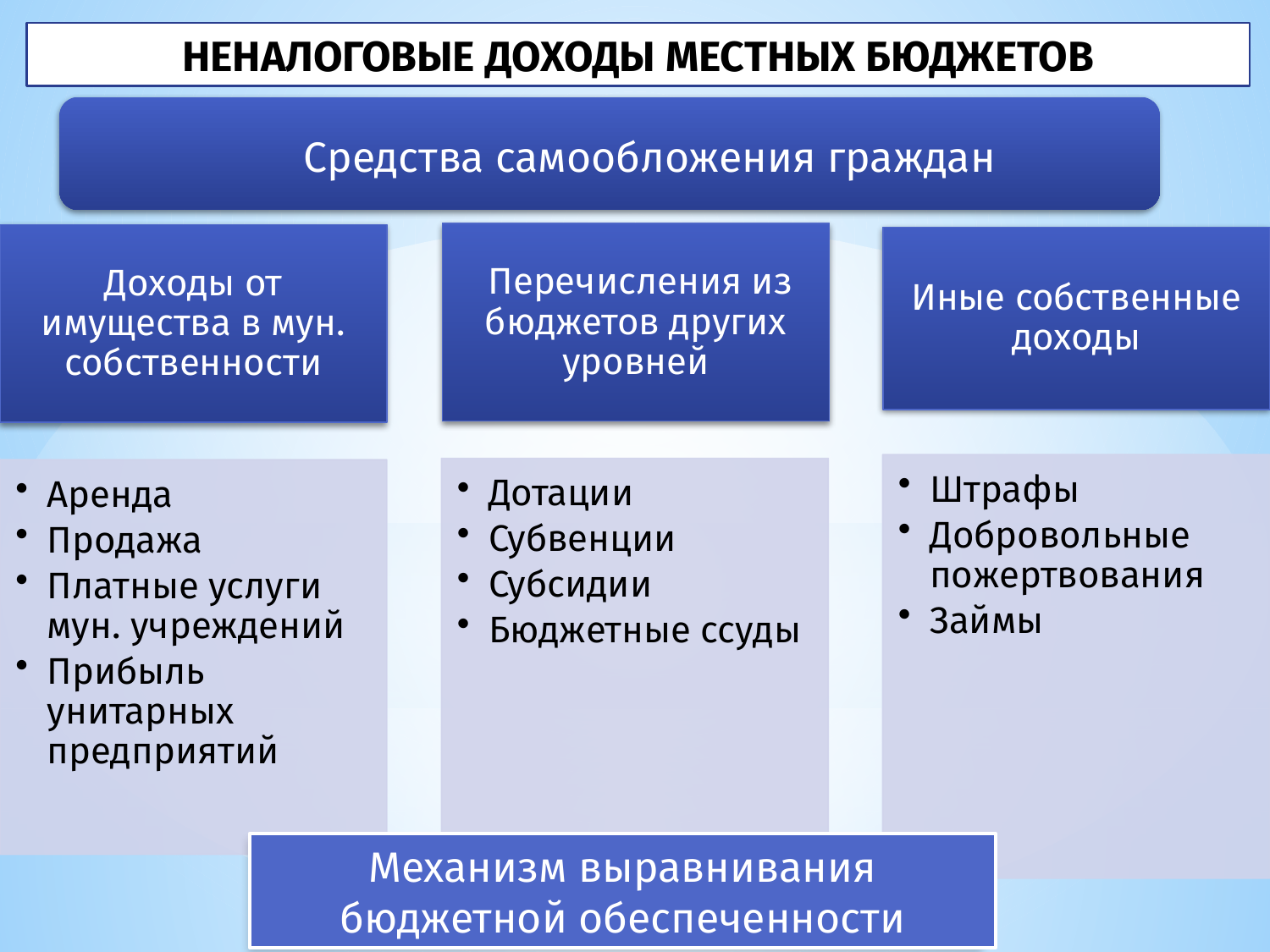

НЕНАЛОГОВЫЕ ДОХОДЫ МЕСТНЫХ БЮДЖЕТОВ

Средства самообложения граждан
Доходы от имущества в мун. собственности
Аренда
Продажа
Платные услуги мун. учреждений
Прибыль унитарных предприятий

 Перечисления из бюджетов других уровней
Дотации
Субвенции
Субсидии
Бюджетные ссуды
Иные собственные доходы
Штрафы
Добровольные пожертвования
Займы
Механизм выравнивания бюджетной обеспеченности